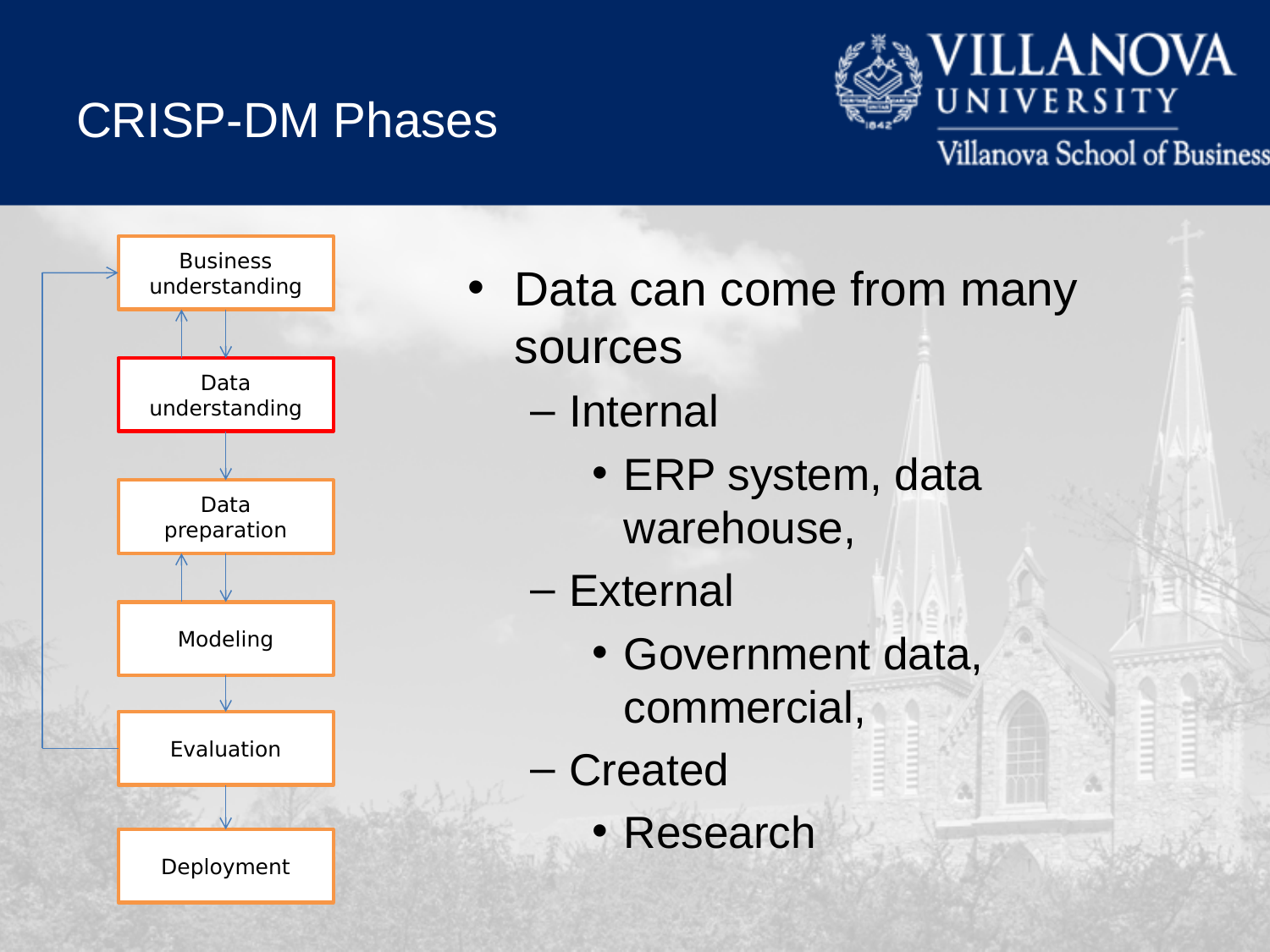

# CRISP-DM Phases
Business
understanding
Data
understanding
Data
preparation
Modeling
Evaluation
Deployment
Data can come from many sources
Internal
ERP system, data warehouse,
External
Government data, commercial,
Created
Research